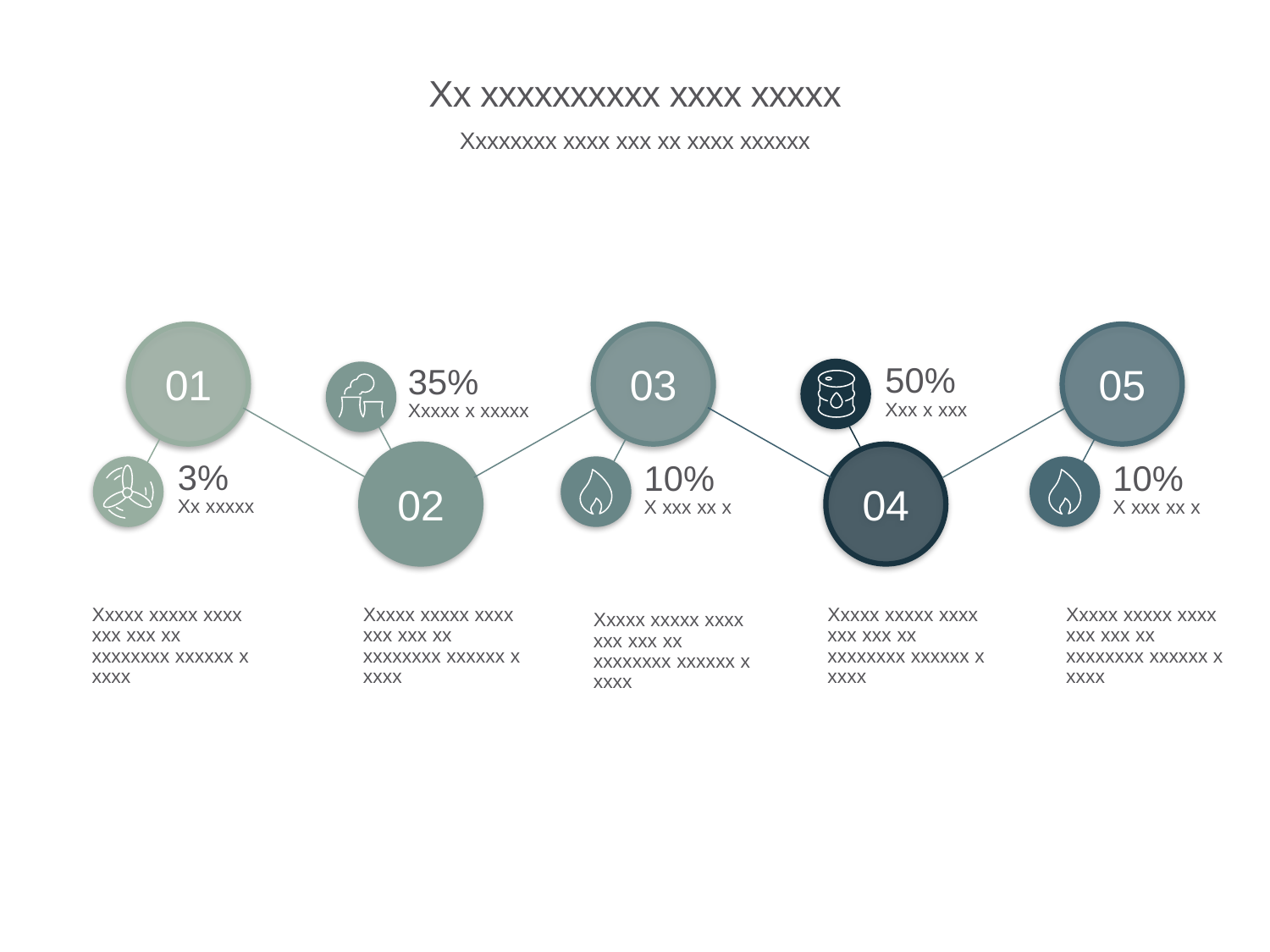

# Xx xxxxxxxxxx xxxx xxxxx
Xxxxxxxx xxxx xxx xx xxxx xxxxxx
01
03
05
50%
Xxx x xxx

35%
Xxxxx x xxxxx

02
04
3%
Xx xxxxx
10%
X xxx xx x
10%
X xxx xx x

Xxxxx xxxxx xxxx xxx xxx xx xxxxxxxx xxxxxx x xxxx
Xxxxx xxxxx xxxx xxx xxx xx xxxxxxxx xxxxxx x xxxx
Xxxxx xxxxx xxxx xxx xxx xx xxxxxxxx xxxxxx x xxxx
Xxxxx xxxxx xxxx xxx xxx xx xxxxxxxx xxxxxx x xxxx
Xxxxx xxxxx xxxx xxx xxx xx xxxxxxxx xxxxxx x xxxx